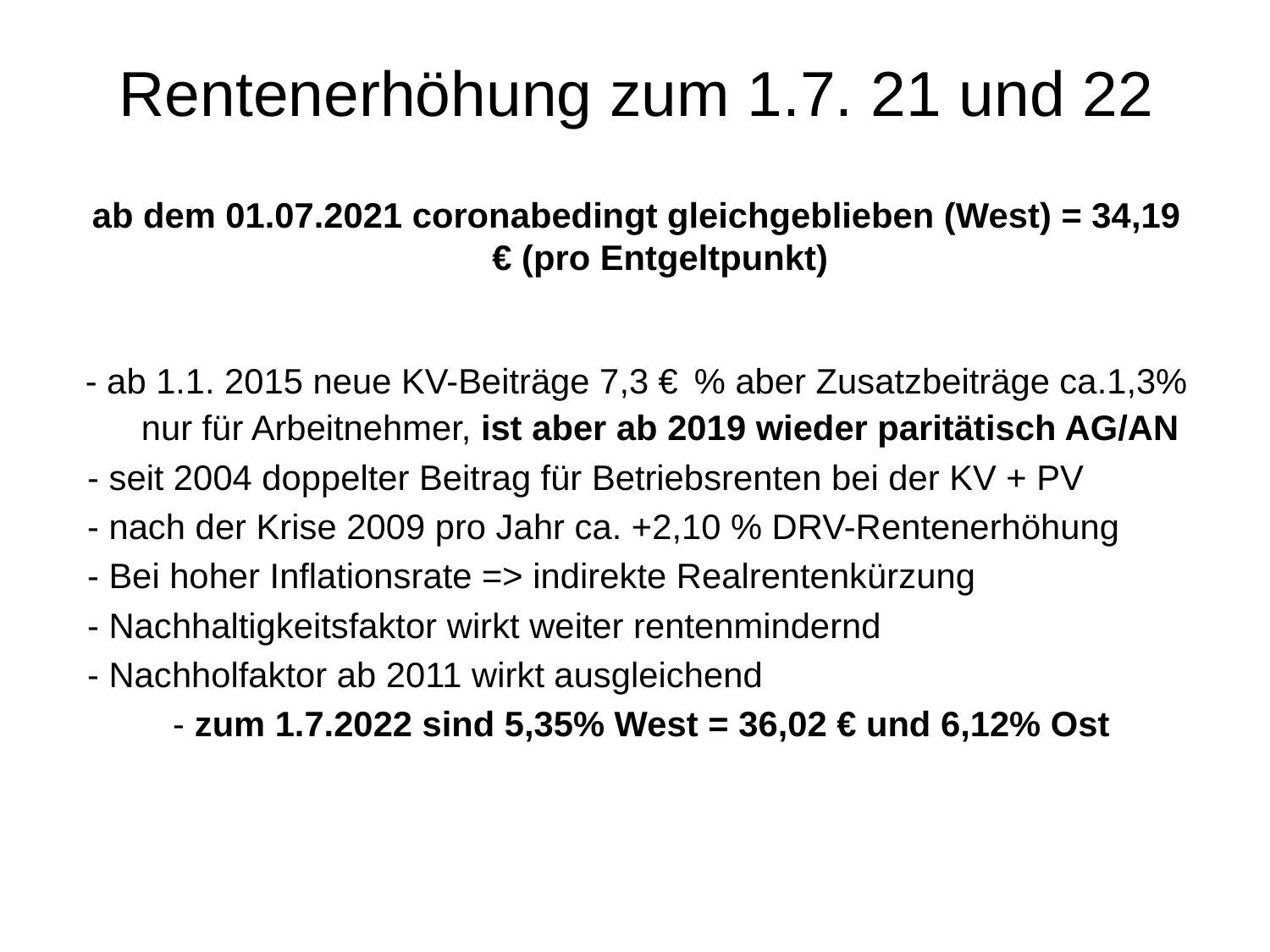

# Rentenerhöhung zum 1.7. 21 und 22
ab dem 01.07.2021 coronabedingt gleichgeblieben (West) = 34,19 € (pro Entgeltpunkt)

- ab 1.1. 2015 neue KV-Beiträge 7,3 € % aber Zusatzbeiträge ca.1,3% nur für Arbeitnehmer, ist aber ab 2019 wieder paritätisch AG/AN
 - seit 2004 doppelter Beitrag für Betriebsrenten bei der KV + PV
 - nach der Krise 2009 pro Jahr ca. +2,10 % DRV-Rentenerhöhung
 - Bei hoher Inflationsrate => indirekte Realrentenkürzung
 - Nachhaltigkeitsfaktor wirkt weiter rentenmindernd
 - Nachholfaktor ab 2011 wirkt ausgleichend
 - zum 1.7.2022 sind 5,35% West = 36,02 € und 6,12% Ost